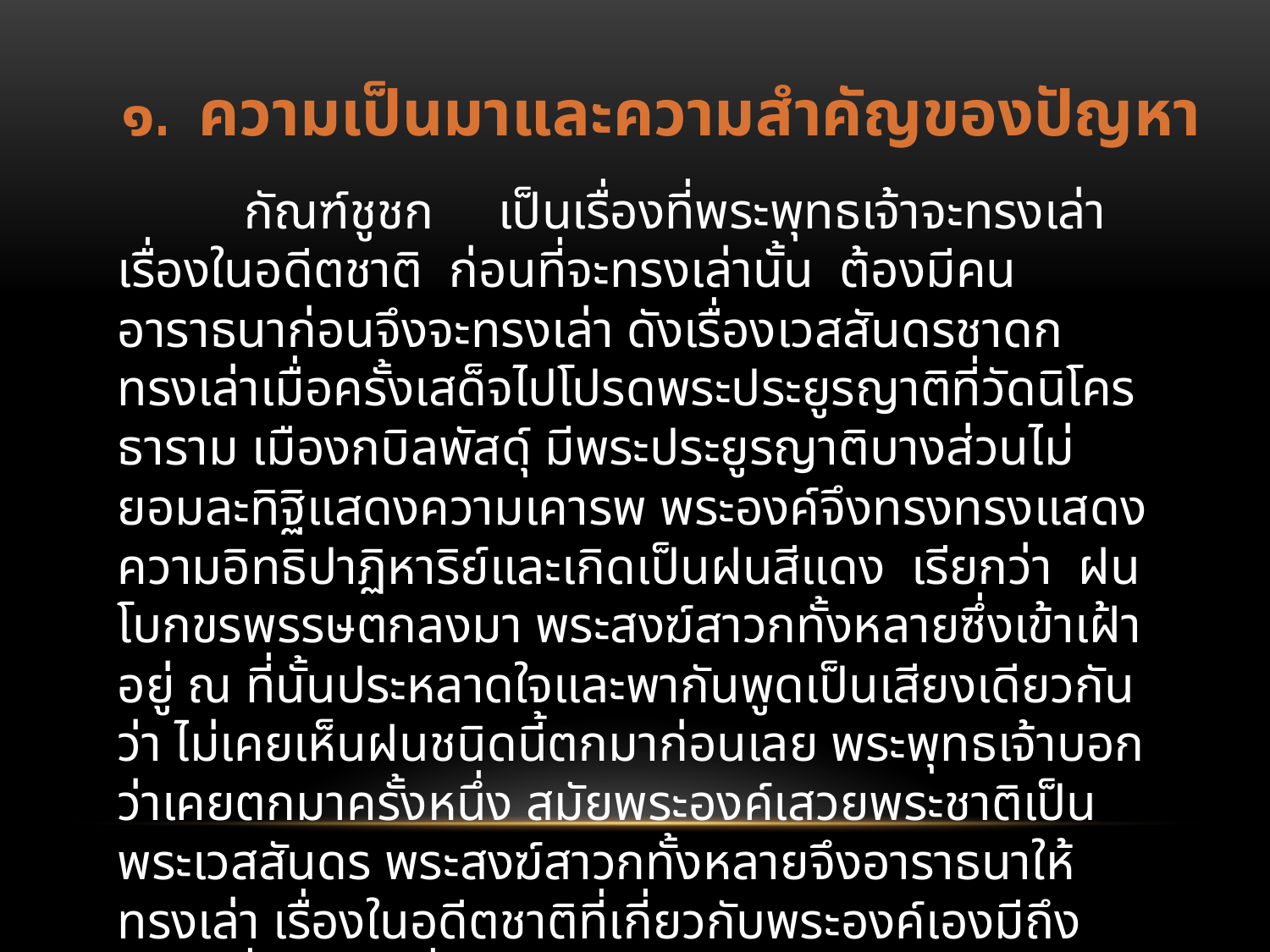

๑.  ความเป็นมาและความสำคัญของปัญหา
	กัณฑ์ชูชก     เป็นเรื่องที่พระพุทธเจ้าจะทรงเล่าเรื่องในอดีตชาติ  ก่อนที่จะทรงเล่านั้น  ต้องมีคนอาราธนาก่อนจึงจะทรงเล่า ดังเรื่องเวสสันดรชาดก ทรงเล่าเมื่อครั้งเสด็จไปโปรดพระประยูรญาติที่วัดนิโครธาราม เมืองกบิลพัสดุ์ มีพระประยูรญาติบางส่วนไม่ยอมละทิฐิแสดงความเคารพ พระองค์จึงทรงทรงแสดงความอิทธิปาฏิหาริย์และเกิดเป็นฝนสีแดง  เรียกว่า  ฝนโบกขรพรรษตกลงมา พระสงฆ์สาวกทั้งหลายซึ่งเข้าเฝ้าอยู่ ณ ที่นั้นประหลาดใจและพากันพูดเป็นเสียงเดียวกันว่า ไม่เคยเห็นฝนชนิดนี้ตกมาก่อนเลย พระพุทธเจ้าบอกว่าเคยตกมาครั้งหนึ่ง สมัยพระองค์เสวยพระชาติเป็นพระเวสสันดร พระสงฆ์สาวกทั้งหลายจึงอาราธนาให้ทรงเล่า เรื่องในอดีตชาติที่เกี่ยวกับพระองค์เองมีถึง ๕๔๗ เรื่อง  และที่ปรากฏอยู่ในพระสุตตันปิฎก